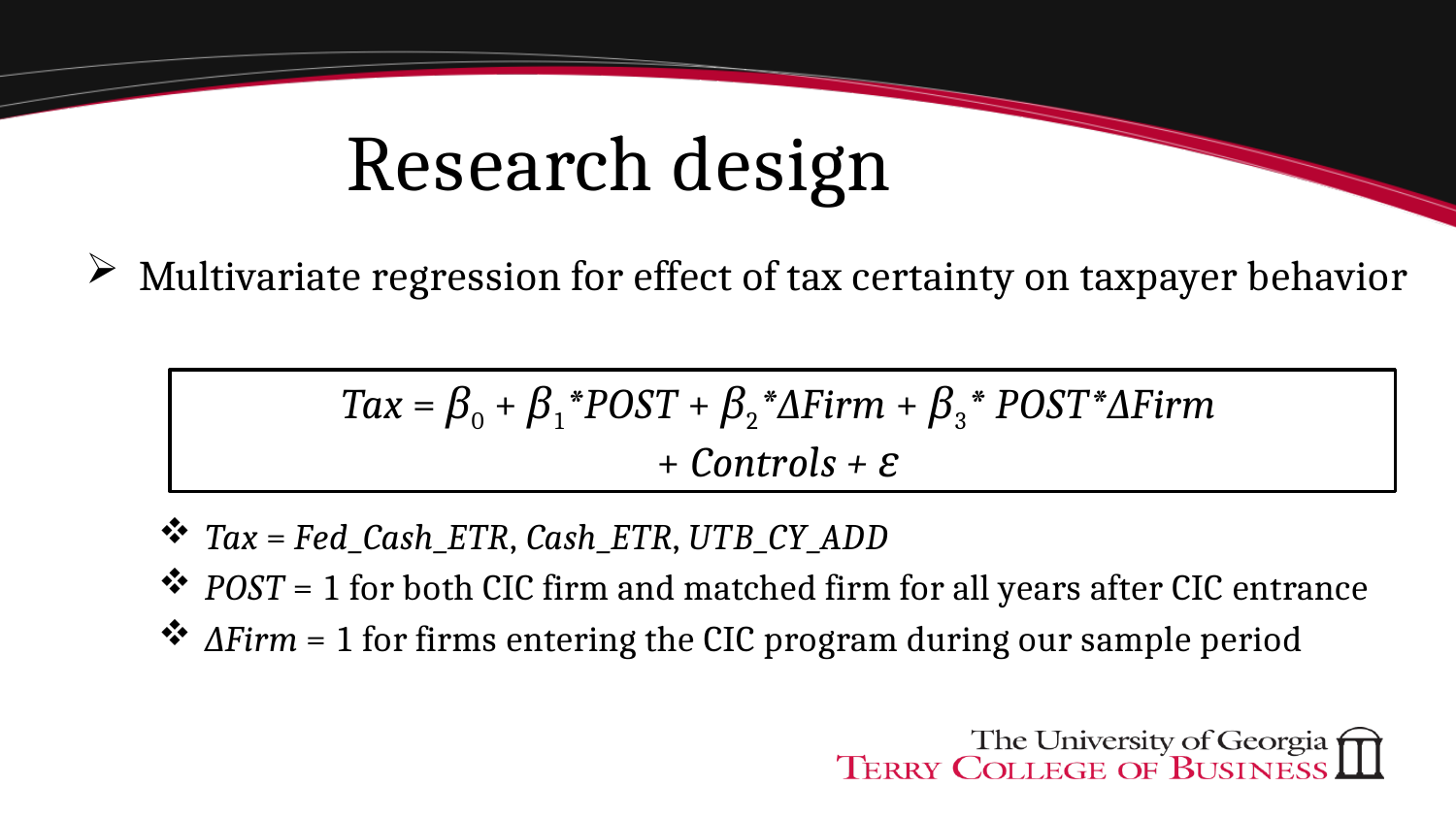

# Research design
Multivariate regression for effect of tax certainty on taxpayer behavior

Tax = Fed_Cash_ETR, Cash_ETR, UTB_CY_ADD
POST = 1 for both CIC firm and matched firm for all years after CIC entrance
∆Firm = 1 for firms entering the CIC program during our sample period
Tax = β0 + β1*POST + β2*∆Firm + β3* POST*∆Firm
+ Controls + ε